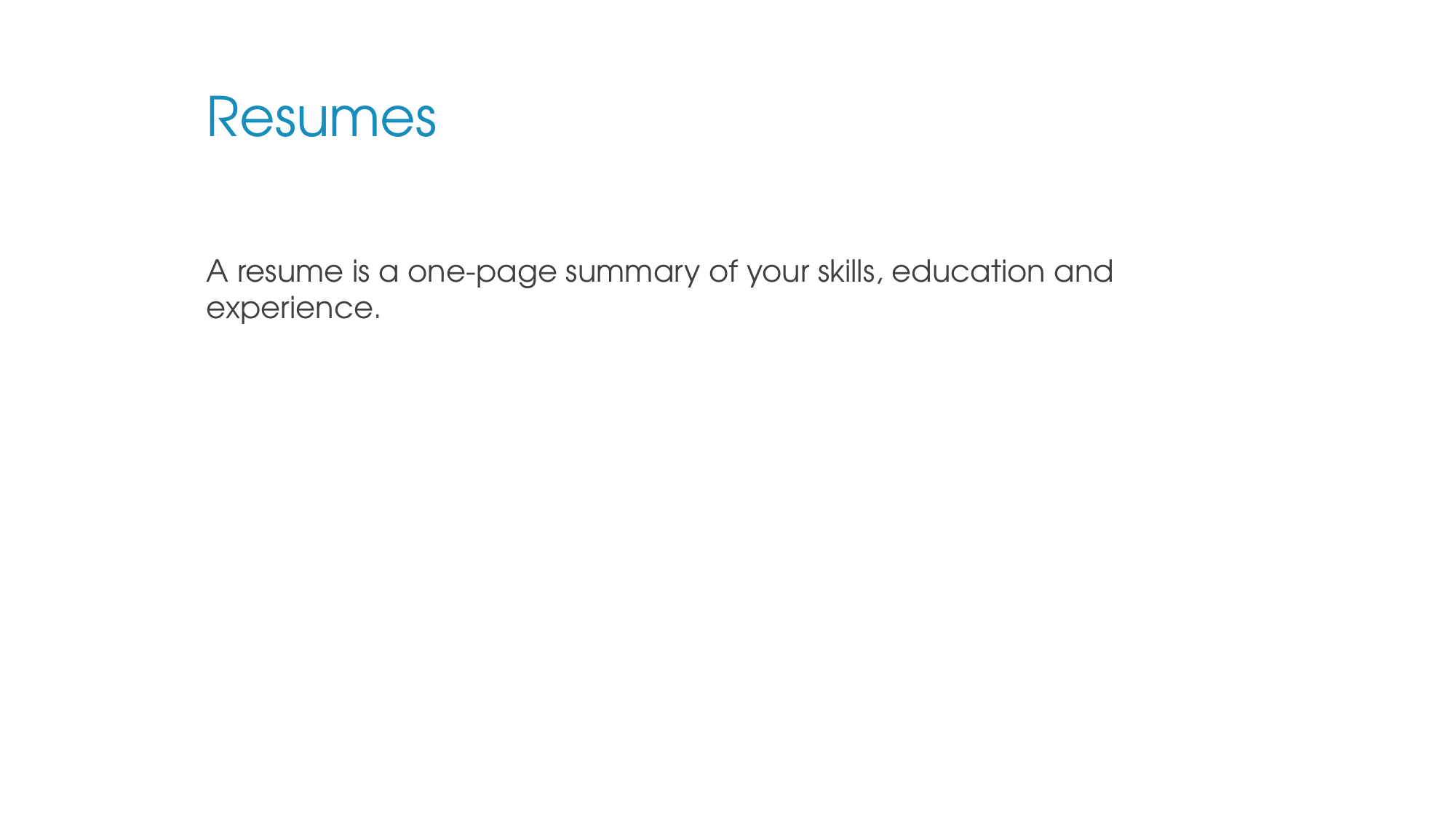

# Resumes
A resume is a one-page summary of your skills, education and experience.